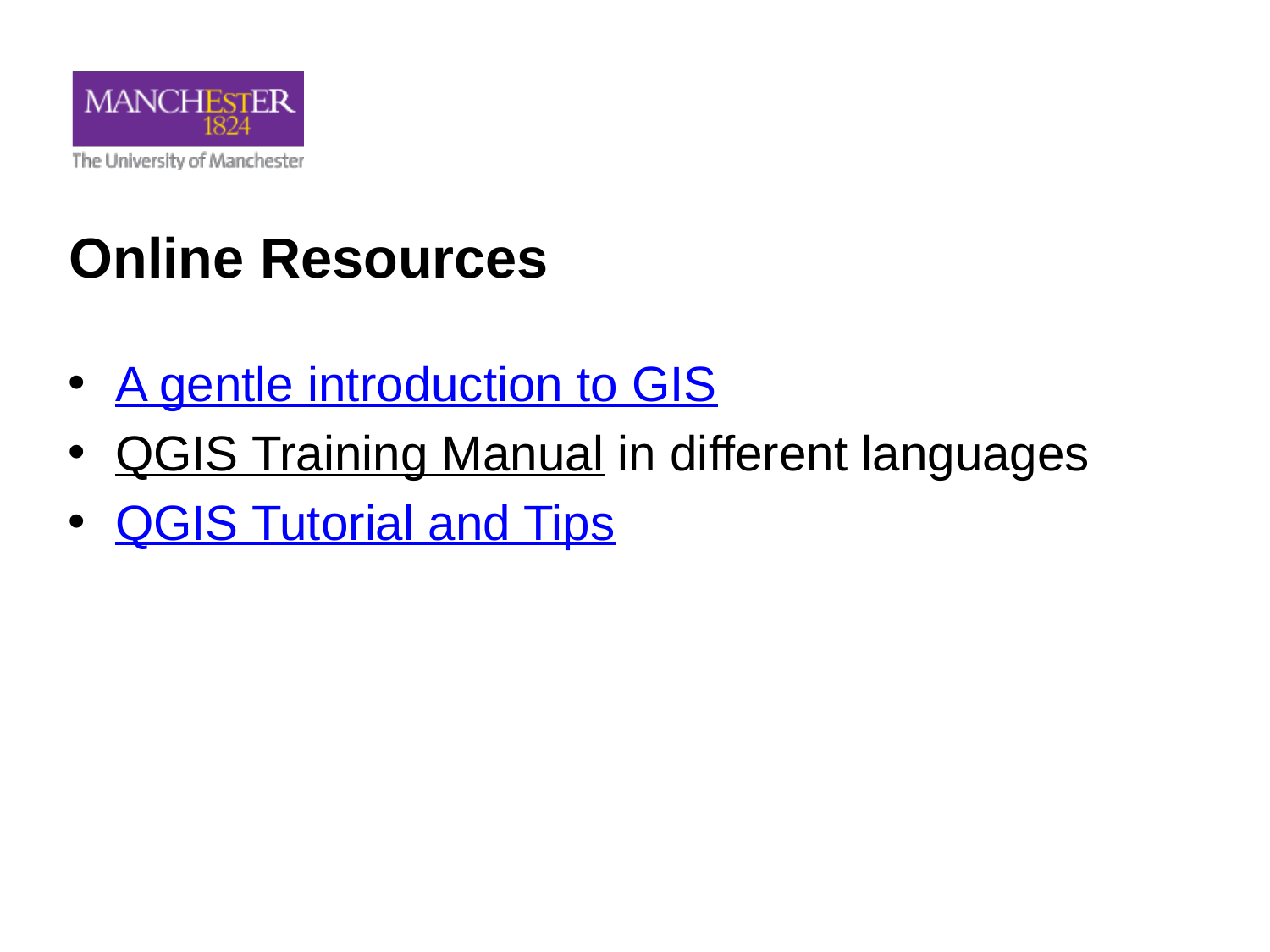

# Online Resources
A gentle introduction to GIS
QGIS Training Manual in different languages
QGIS Tutorial and Tips